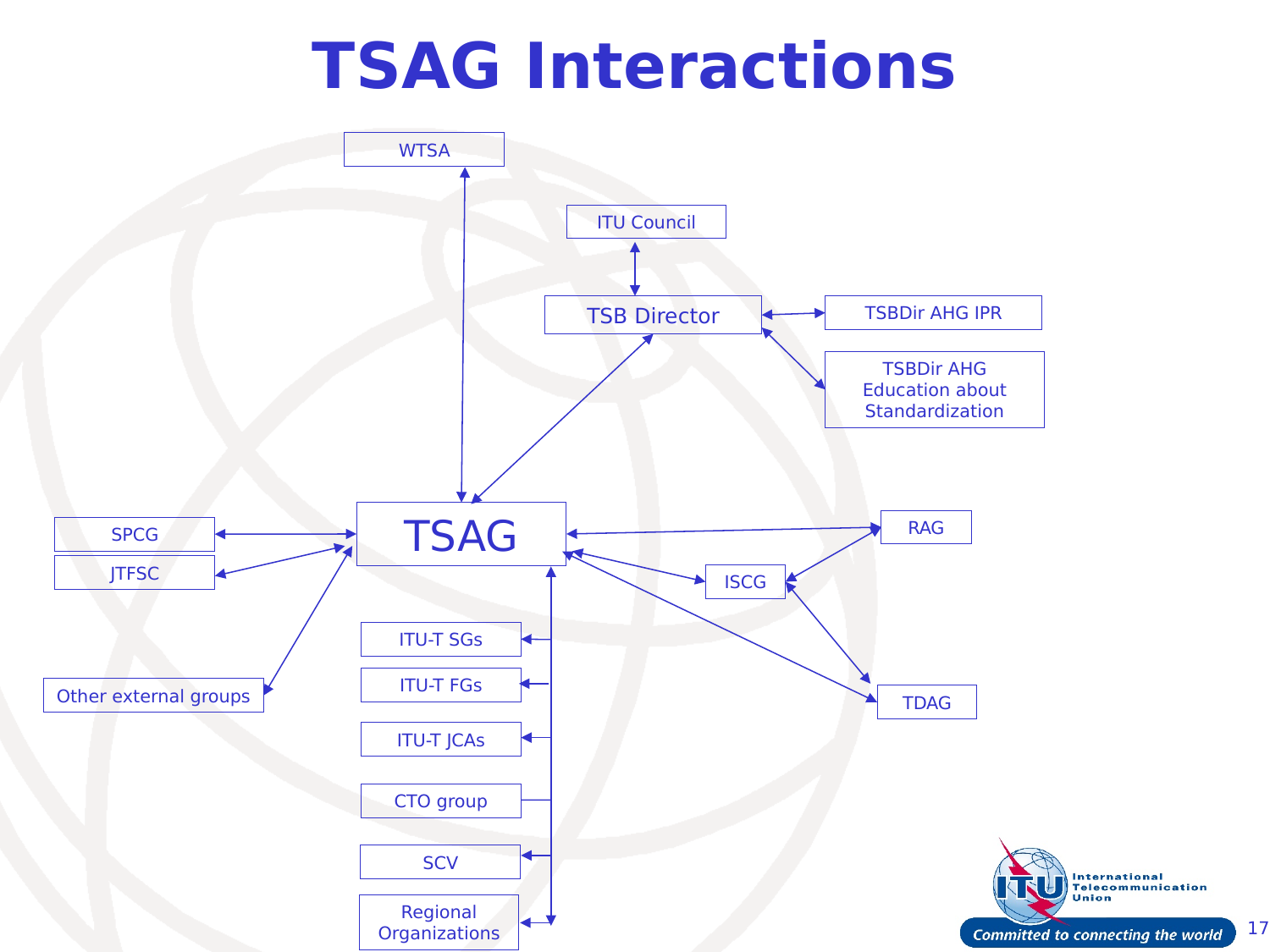

# TSAG Interactions
WTSA
ITU Council
TSBDir AHG IPR
TSB Director
TSBDir AHG Education about Standardization
TSAG
RAG
SPCG
JTFSC
ISCG
ITU-T SGs
ITU-T FGs
Other external groups
TDAG
ITU-T JCAs
CTO group
SCV
Regional Organizations
17